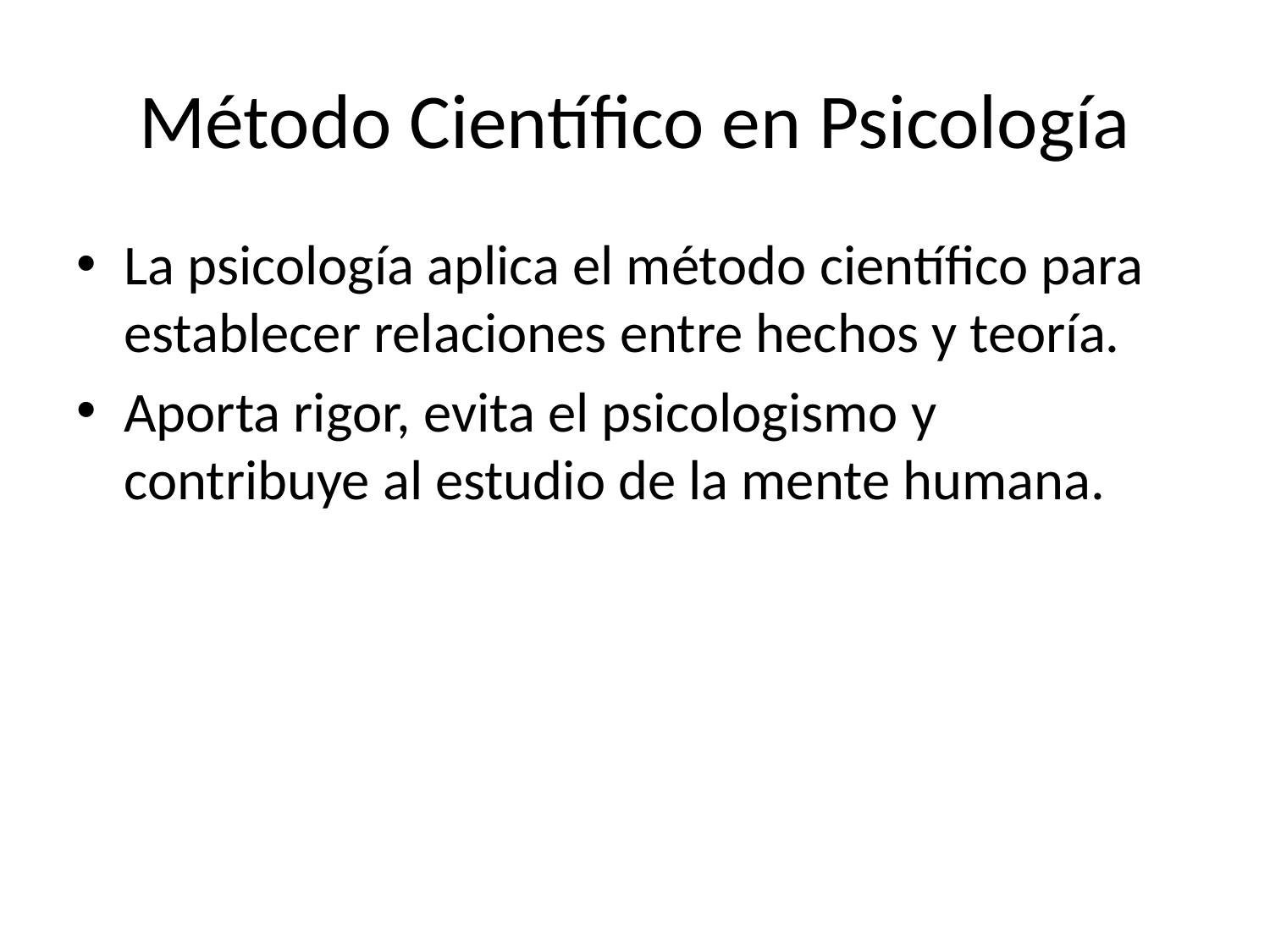

# Método Científico en Psicología
La psicología aplica el método científico para establecer relaciones entre hechos y teoría.
Aporta rigor, evita el psicologismo y contribuye al estudio de la mente humana.